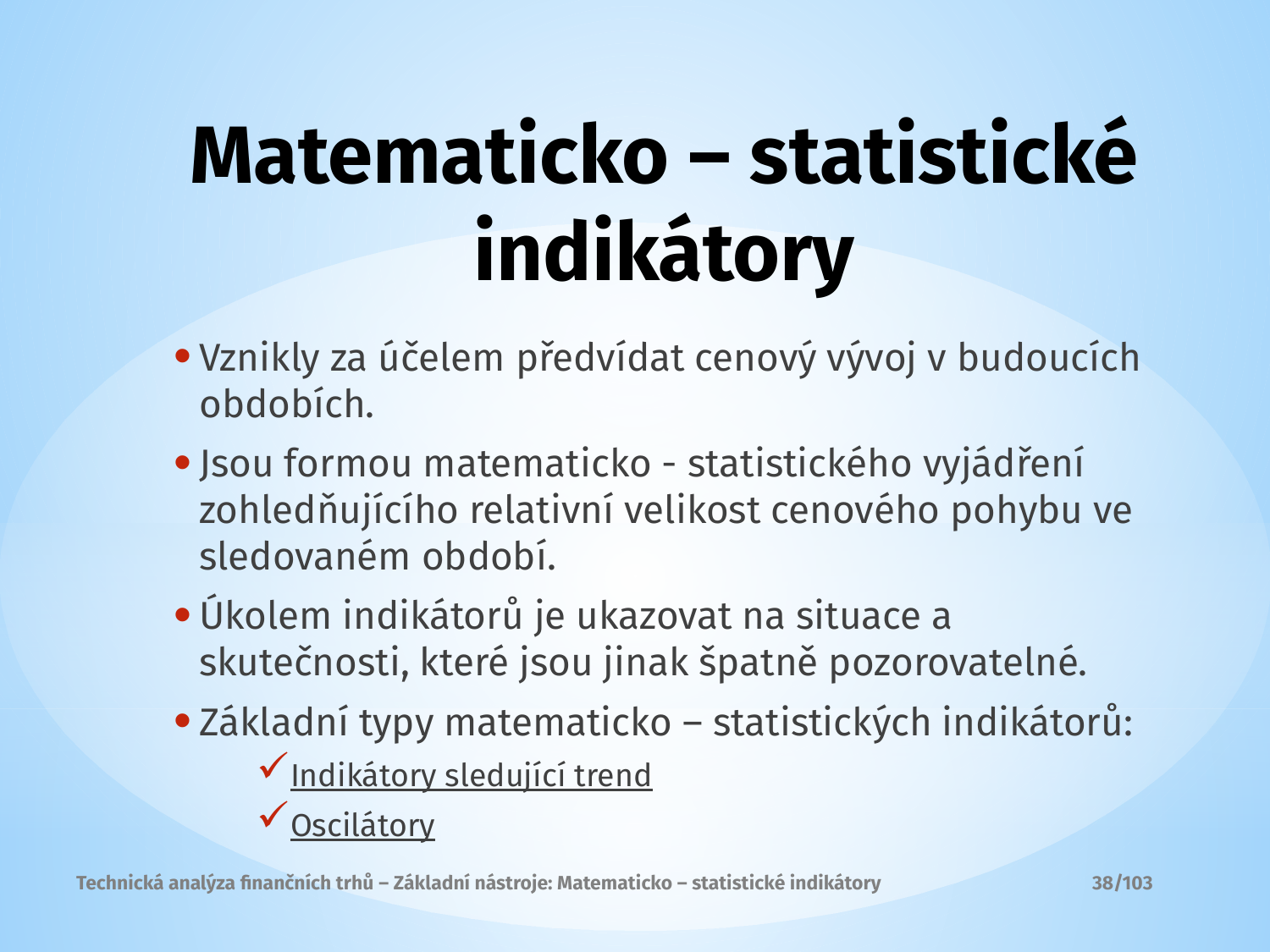

# Matematicko – statistické indikátory
Vznikly za účelem předvídat cenový vývoj v budoucích obdobích.
Jsou formou matematicko - statistického vyjádření zohledňujícího relativní velikost cenového pohybu ve sledovaném období.
Úkolem indikátorů je ukazovat na situace a skutečnosti, které jsou jinak špatně pozorovatelné.
Základní typy matematicko – statistických indikátorů:
Indikátory sledující trend
Oscilátory
Technická analýza finančních trhů – Základní nástroje: Matematicko – statistické indikátory		38/103